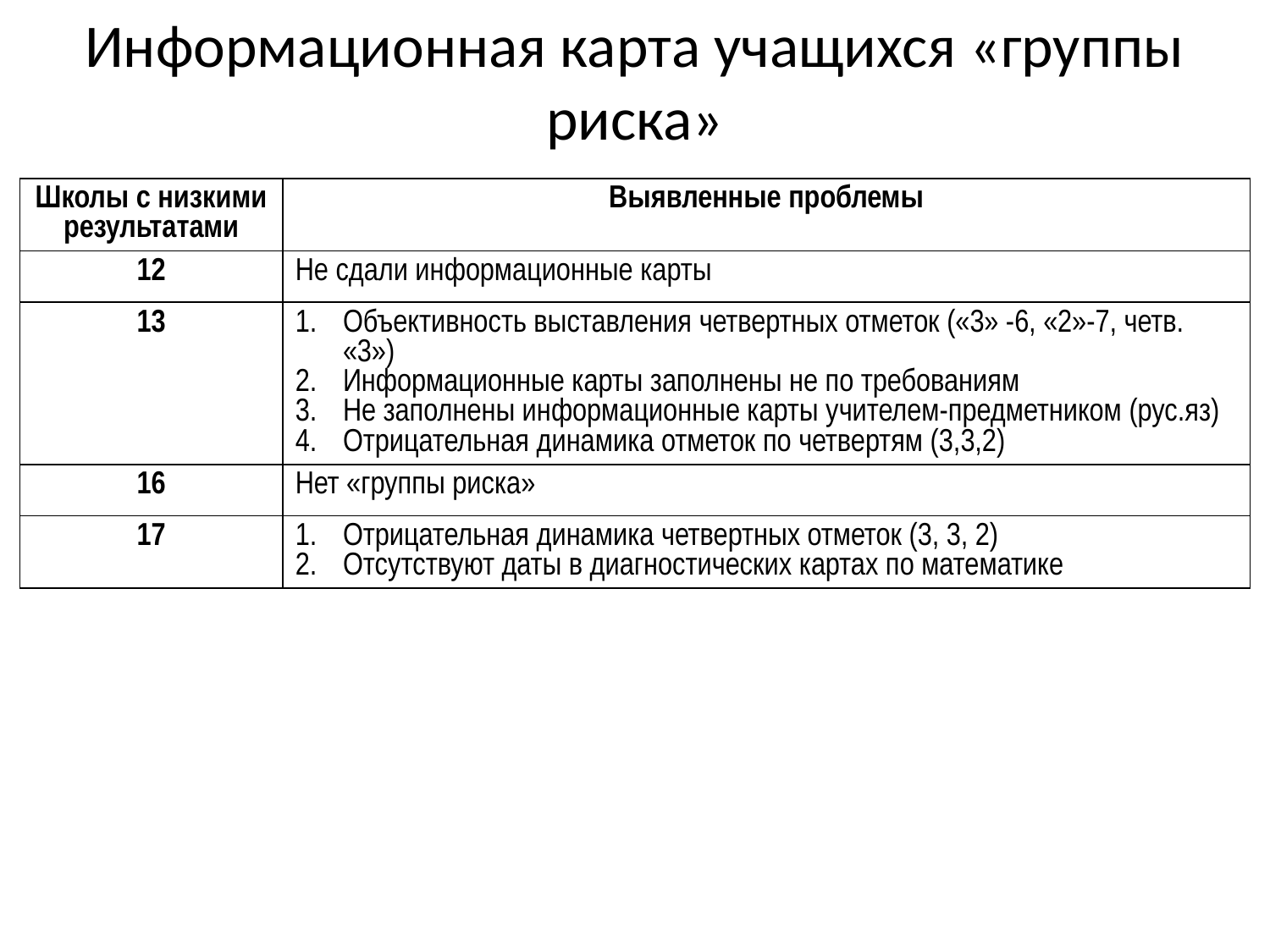

# Информационная карта учащихся «группы риска»
| Школы с низкими результатами | Выявленные проблемы |
| --- | --- |
| 12 | Не сдали информационные карты |
| 13 | Объективность выставления четвертных отметок («3» -6, «2»-7, четв. «3») Информационные карты заполнены не по требованиям Не заполнены информационные карты учителем-предметником (рус.яз) Отрицательная динамика отметок по четвертям (3,3,2) |
| 16 | Нет «группы риска» |
| 17 | Отрицательная динамика четвертных отметок (3, 3, 2) Отсутствуют даты в диагностических картах по математике |